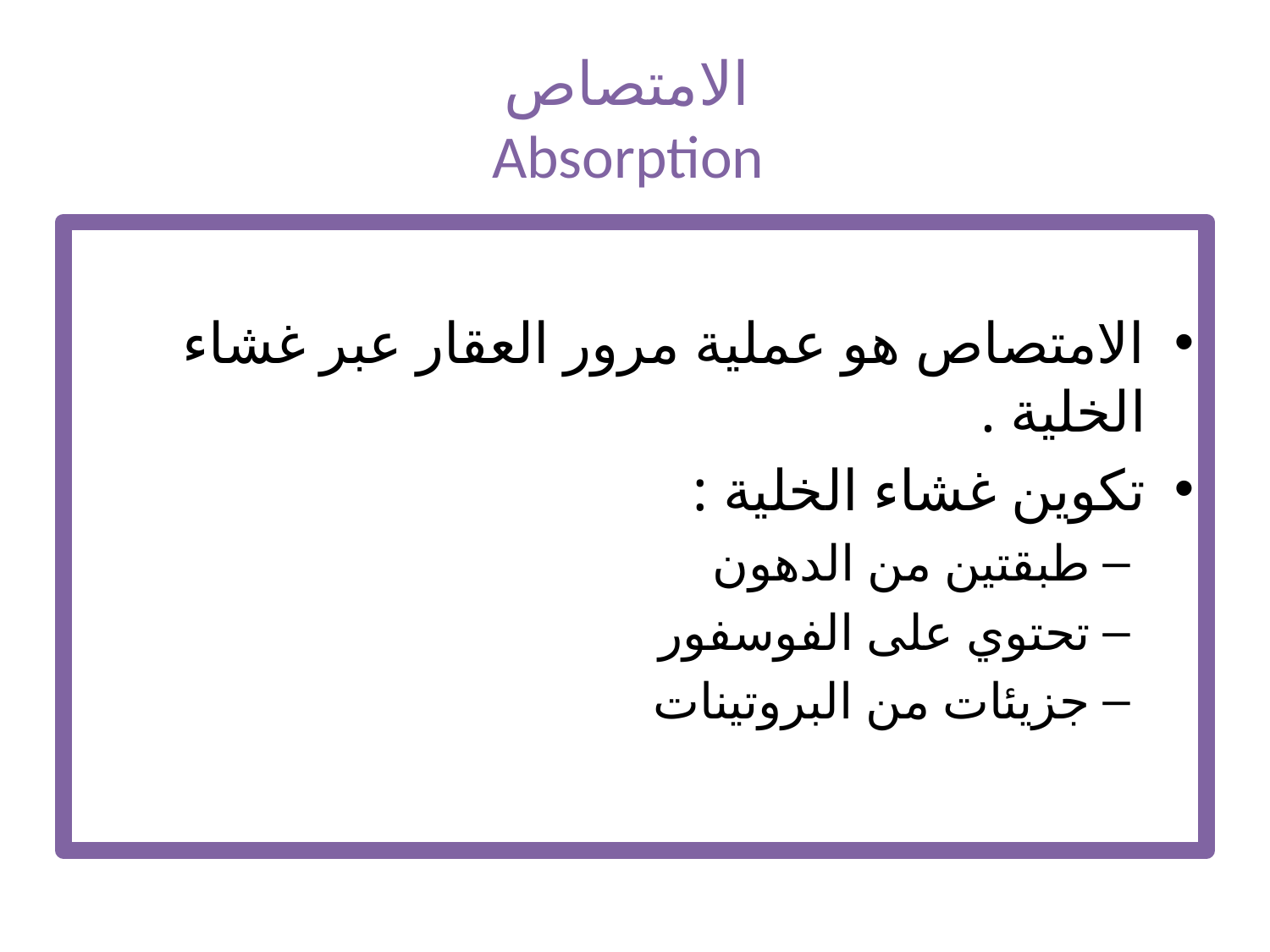

# الامتصاص Absorption

الامتصاص هو عملية مرور العقار عبر غشاء الخلية .
تكوين غشاء الخلية :
طبقتين من الدهون
تحتوي على الفوسفور
جزيئات من البروتينات